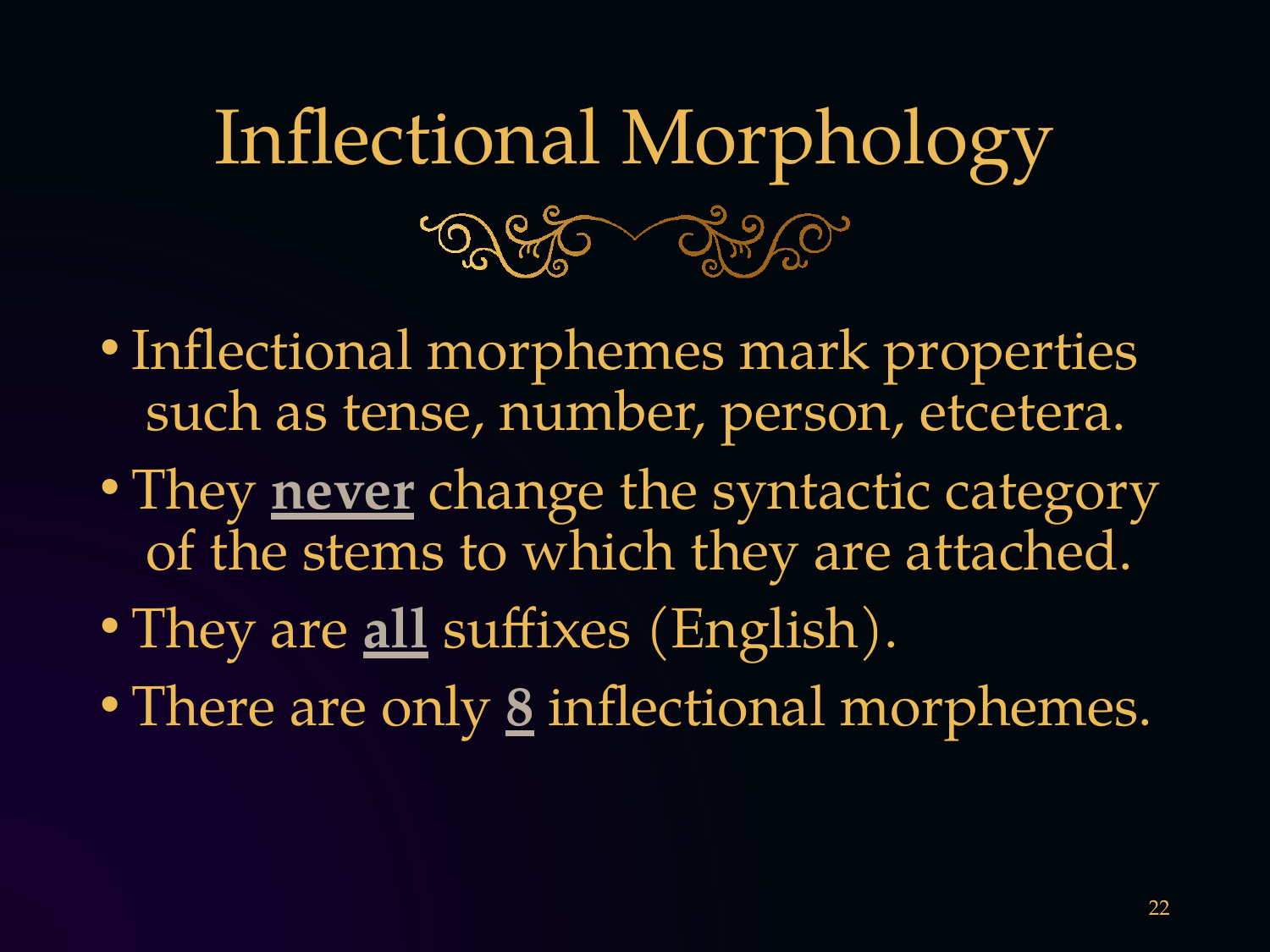

# Inflectional Morphology
Inflectional morphemes mark properties  such as tense, number, person, etcetera.
They never change the syntactic category  of the stems to which they are attached.
They are all suffixes (English).
There are only 8 inflectional morphemes.
22